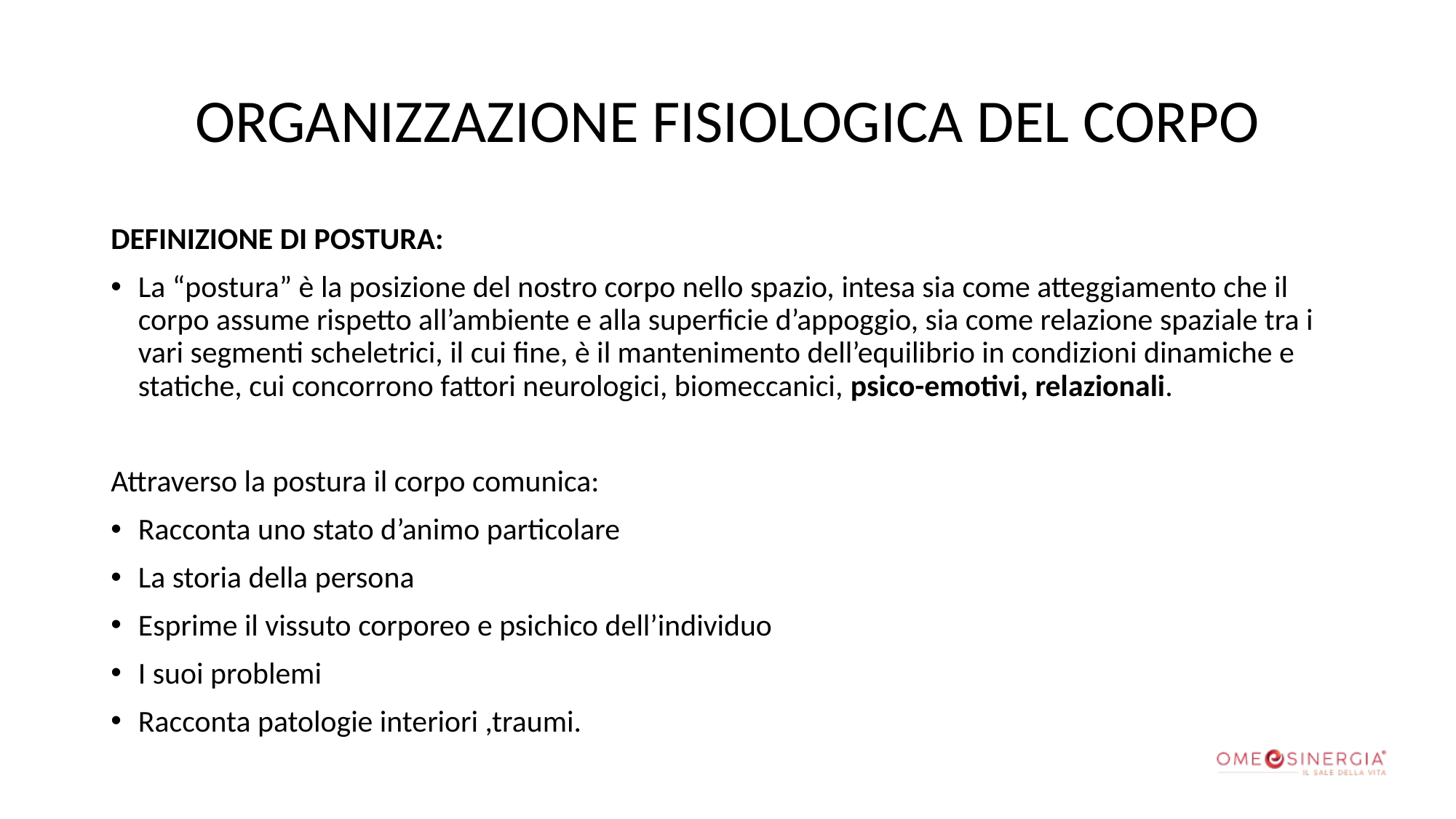

# ORGANIZZAZIONE FISIOLOGICA DEL CORPO
DEFINIZIONE DI POSTURA:
La “postura” è la posizione del nostro corpo nello spazio, intesa sia come atteggiamento che il corpo assume rispetto all’ambiente e alla superficie d’appoggio, sia come relazione spaziale tra i vari segmenti scheletrici, il cui fine, è il mantenimento dell’equilibrio in condizioni dinamiche e statiche, cui concorrono fattori neurologici, biomeccanici, psico-emotivi, relazionali.

Attraverso la postura il corpo comunica:
Racconta uno stato d’animo particolare
La storia della persona
Esprime il vissuto corporeo e psichico dell’individuo
I suoi problemi
Racconta patologie interiori ,traumi.